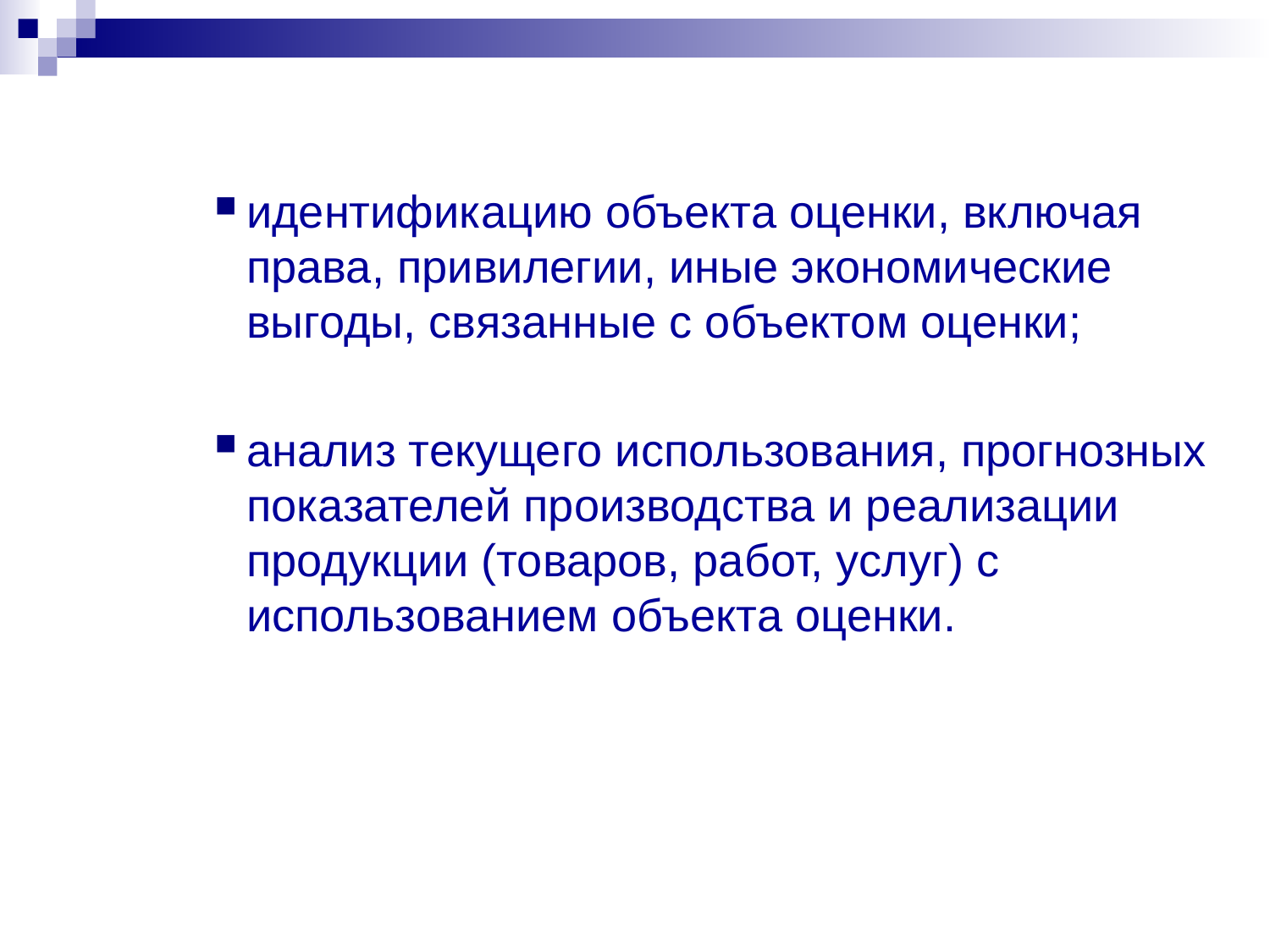

идентификацию объекта оценки, включая права, привилегии, иные экономические выгоды, связанные с объектом оценки;

анализ текущего использования, прогнозных показателей производства и реализации продукции (товаров, работ, услуг) с использованием объекта оценки.